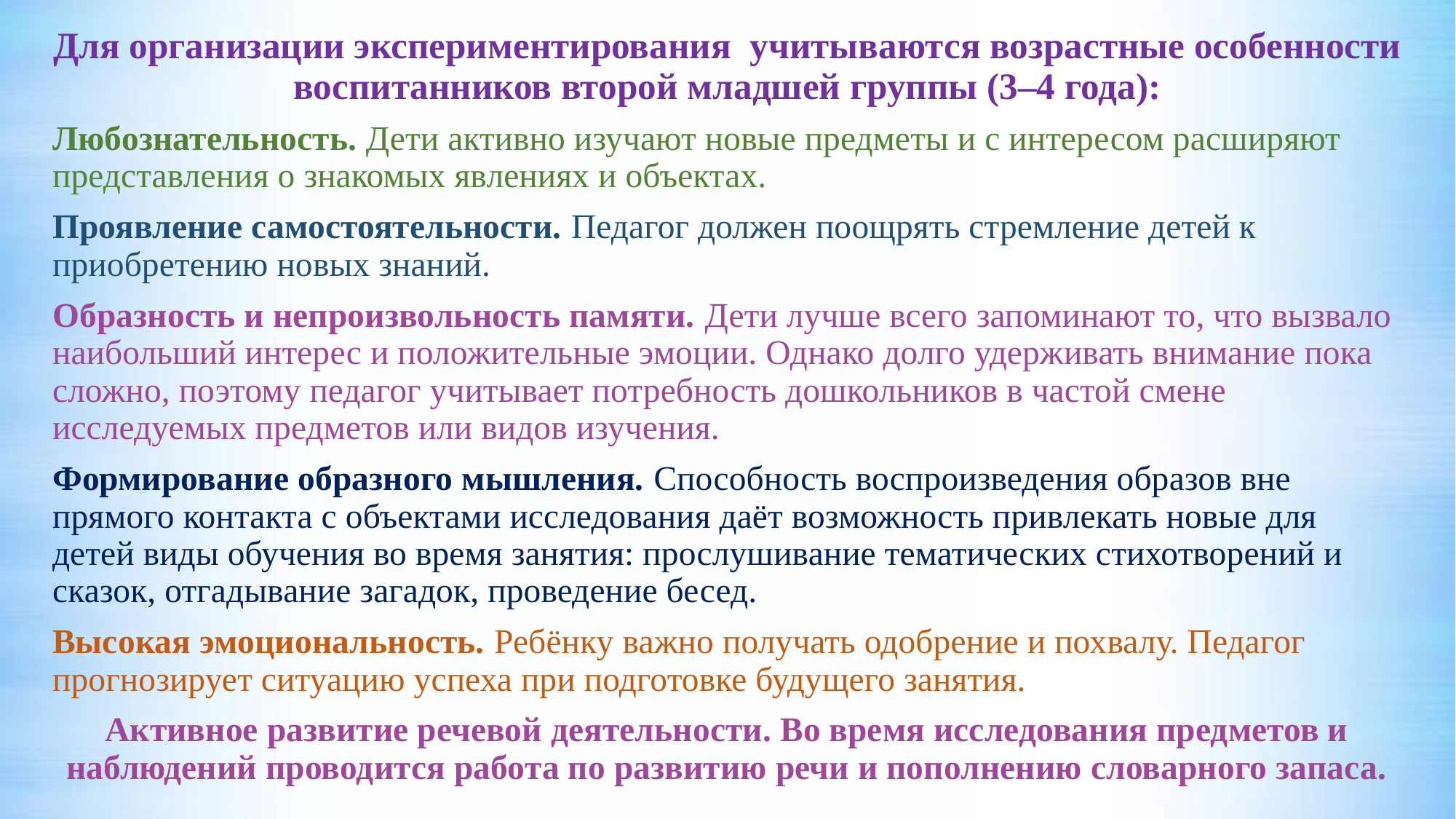

Для организации экспериментирования  учитываются возрастные особенности воспитанников второй младшей группы (3–4 года):
Любознательность. Дети активно изучают новые предметы и с интересом расширяют представления о знакомых явлениях и объектах.
Проявление самостоятельности. Педагог должен поощрять стремление детей к приобретению новых знаний.
Образность и непроизвольность памяти. Дети лучше всего запоминают то, что вызвало наибольший интерес и положительные эмоции. Однако долго удерживать внимание пока сложно, поэтому педагог учитывает потребность дошкольников в частой смене исследуемых предметов или видов изучения.
Формирование образного мышления. Способность воспроизведения образов вне прямого контакта с объектами исследования даёт возможность привлекать новые для детей виды обучения во время занятия: прослушивание тематических стихотворений и сказок, отгадывание загадок, проведение бесед.
Высокая эмоциональность. Ребёнку важно получать одобрение и похвалу. Педагог прогнозирует ситуацию успеха при подготовке будущего занятия.
Активное развитие речевой деятельности. Во время исследования предметов и наблюдений проводится работа по развитию речи и пополнению словарного запаса.

#